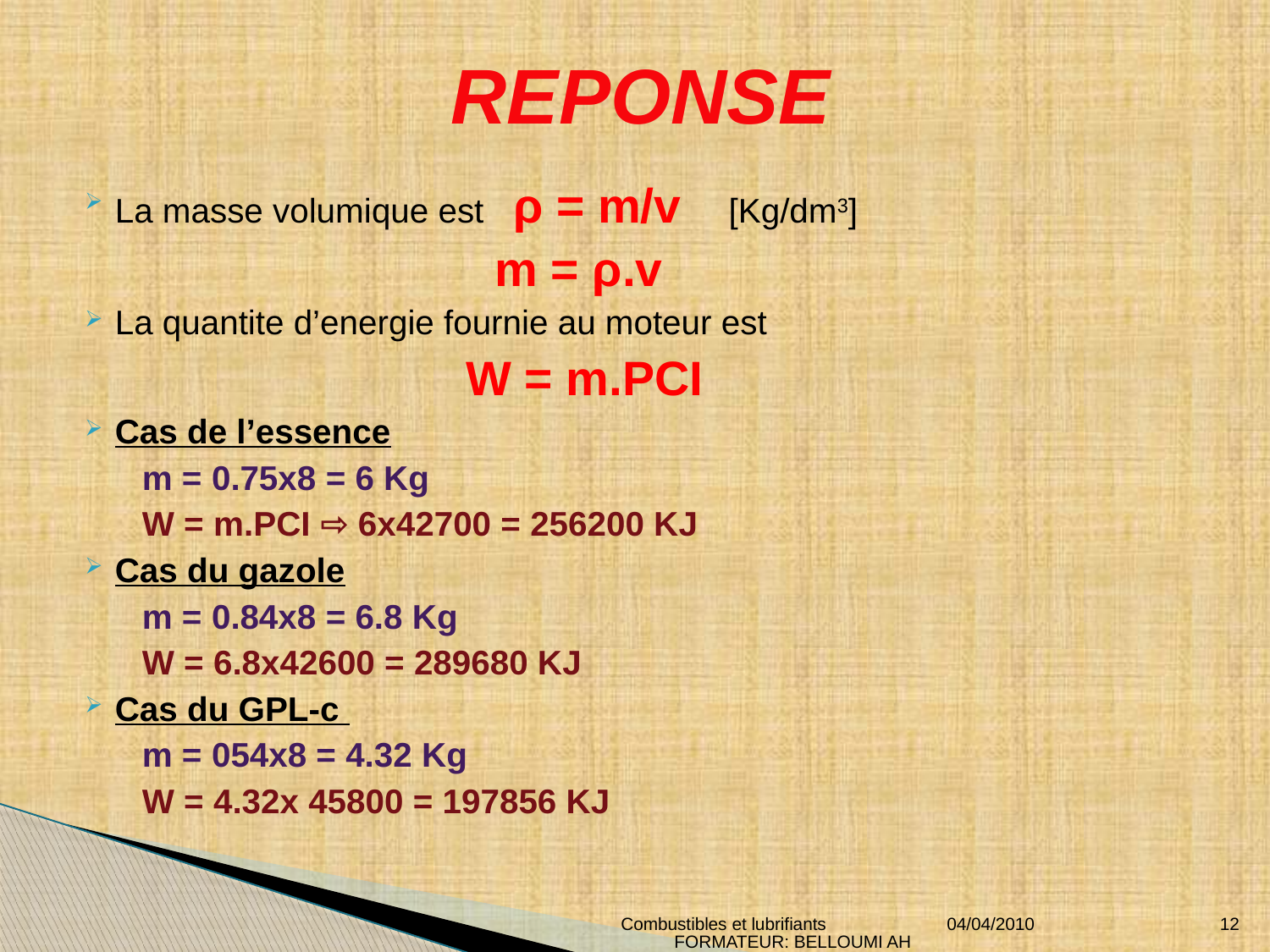

# REPONSE
La masse volumique est   ρ = m/v     [Kg/dm3]
                                           m = ρ.v
La quantite d’energie fournie au moteur est
                                        W = m.PCI
Cas de l’essence
      m = 0.75x8 = 6 Kg
      W = m.PCI ⇨ 6x42700 = 256200 KJ
Cas du gazole
      m = 0.84x8 = 6.8 Kg
      W = 6.8x42600 = 289680 KJ
Cas du GPL-c
      m = 054x8 = 4.32 Kg
      W = 4.32x 45800 = 197856 KJ
Combustibles et lubrifiants                              FORMATEUR: BELLOUMI AHMED
04/04/2010
12